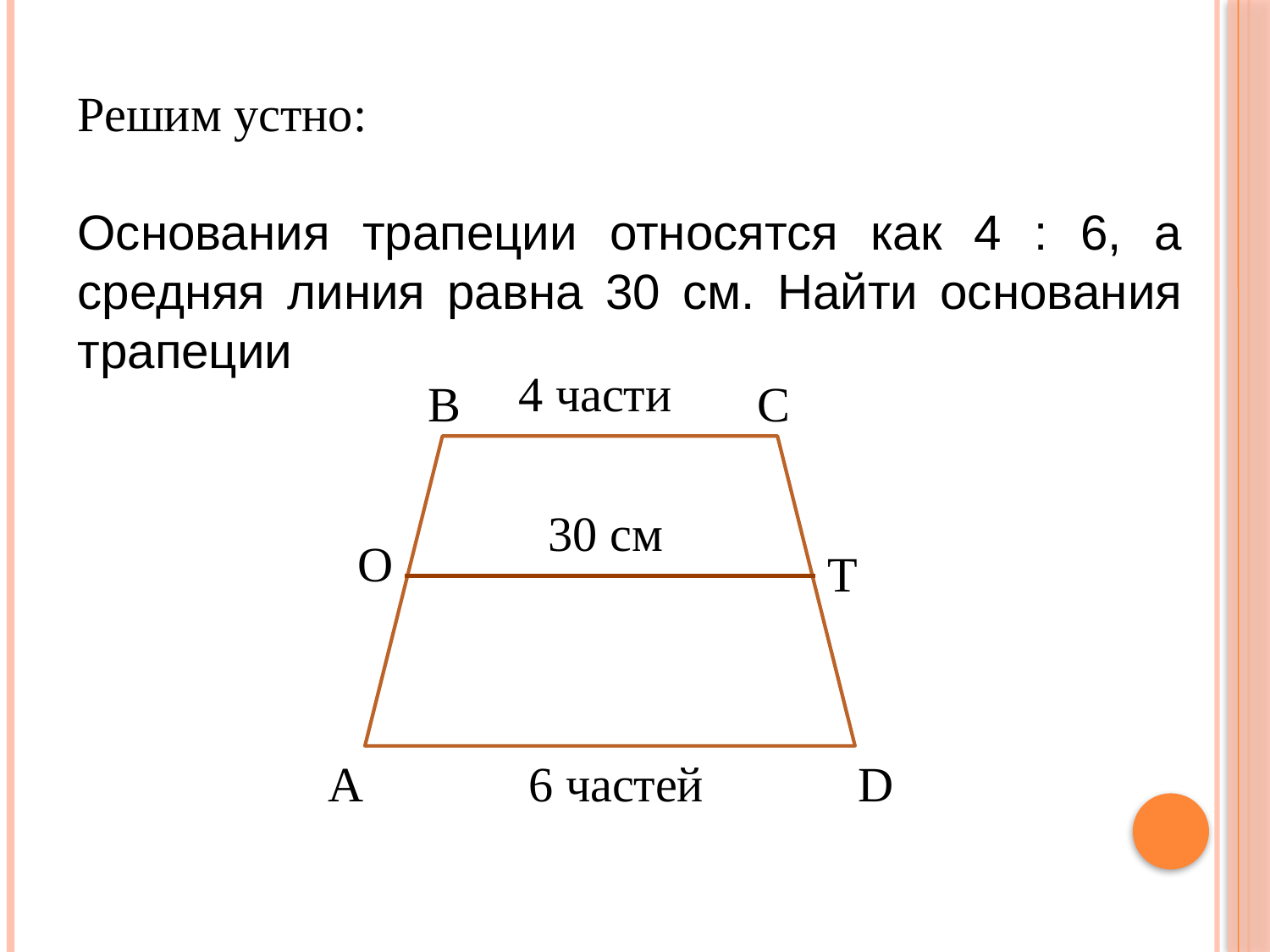

Решим устно:

Основания трапеции относятся как 4 : 6, а средняя линия равна 30 см. Найти основания трапеции
4 части
В
С
А
D

30 см
О
Т
6 частей